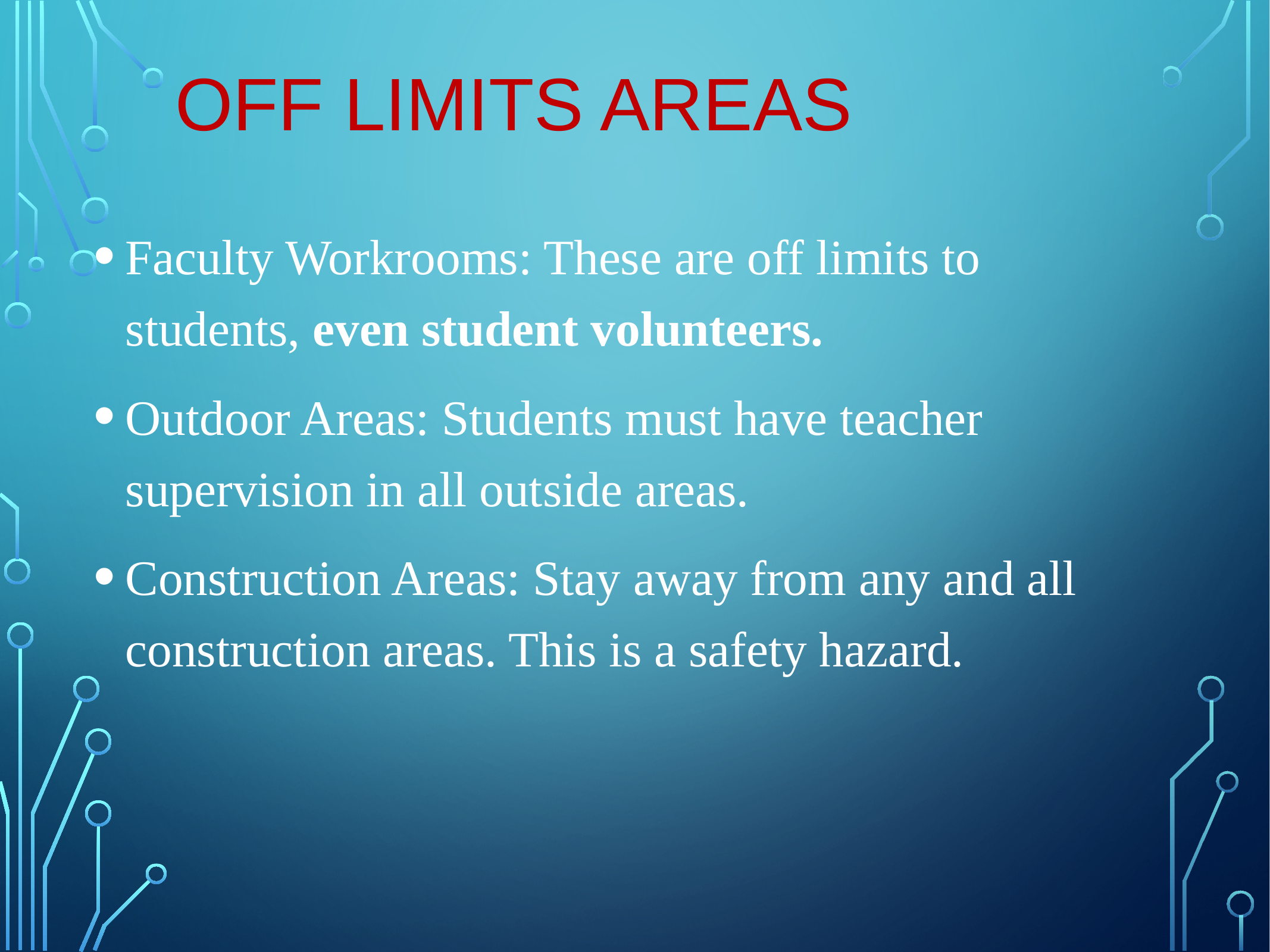

# Off Limits Areas
Faculty Workrooms: These are off limits to students, even student volunteers.
Outdoor Areas: Students must have teacher supervision in all outside areas.
Construction Areas: Stay away from any and all construction areas. This is a safety hazard.